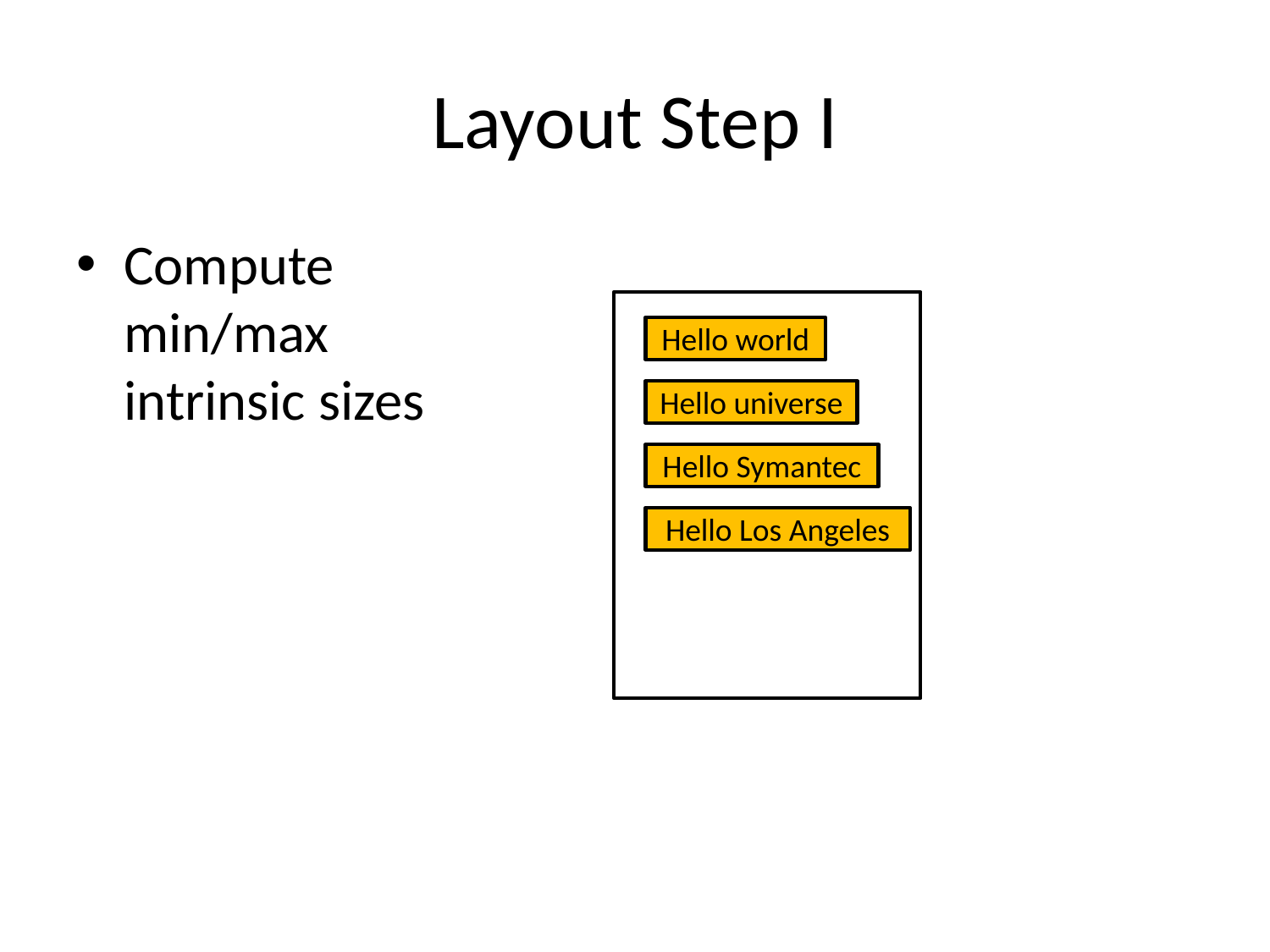

# Layout Step I
Compute min/max intrinsic sizes

Hello world
Hello universe
Hello Symantec
Hello Los Angeles